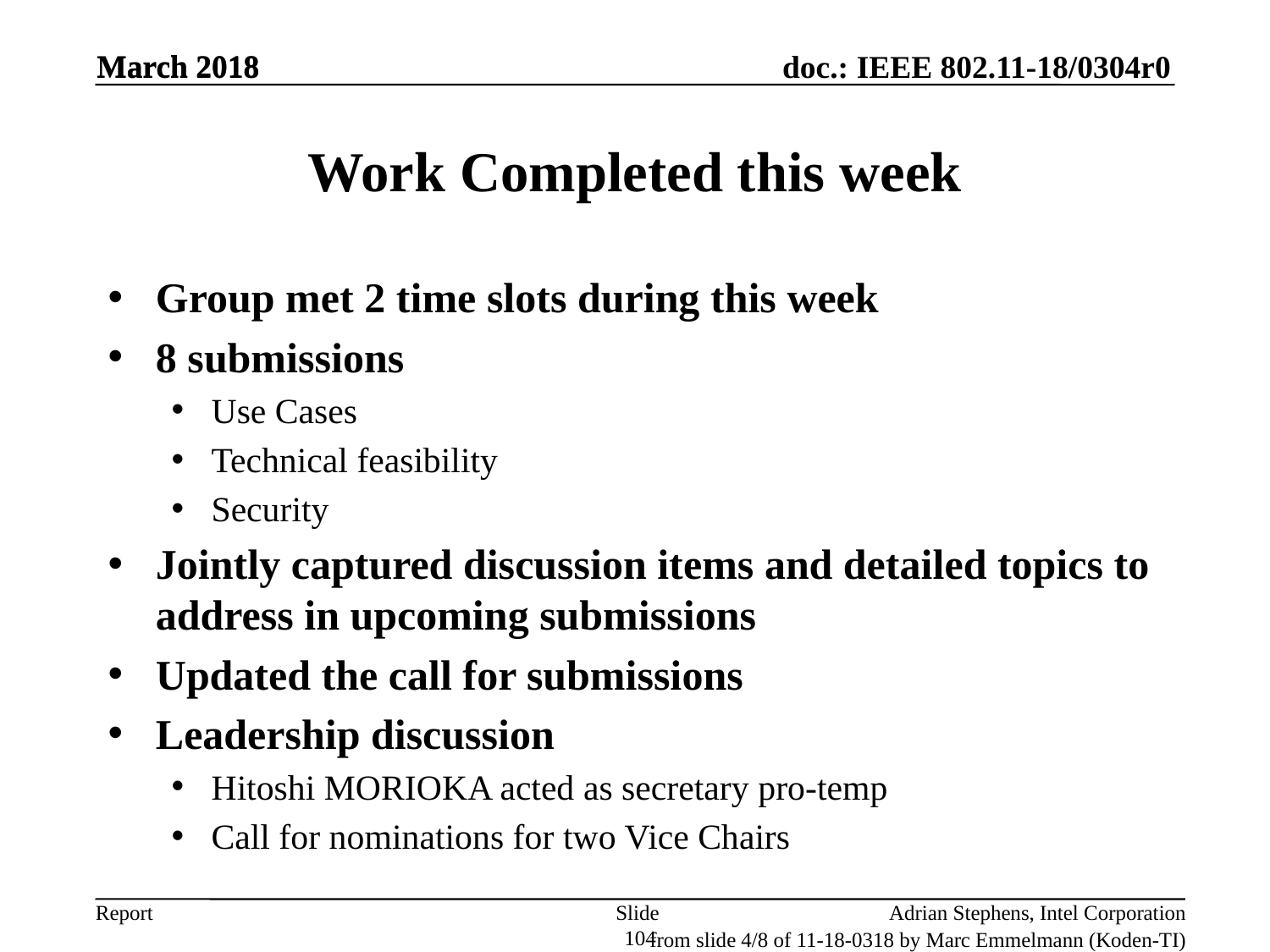

March 2018
March 2018
# Work Completed this week
Group met 2 time slots during this week
8 submissions
Use Cases
Technical feasibility
Security
Jointly captured discussion items and detailed topics to address in upcoming submissions
Updated the call for submissions
Leadership discussion
Hitoshi MORIOKA acted as secretary pro-temp
Call for nominations for two Vice Chairs
Slide 104
Adrian Stephens, Intel Corporation
from slide 4/8 of 11-18-0318 by Marc Emmelmann (Koden-TI)